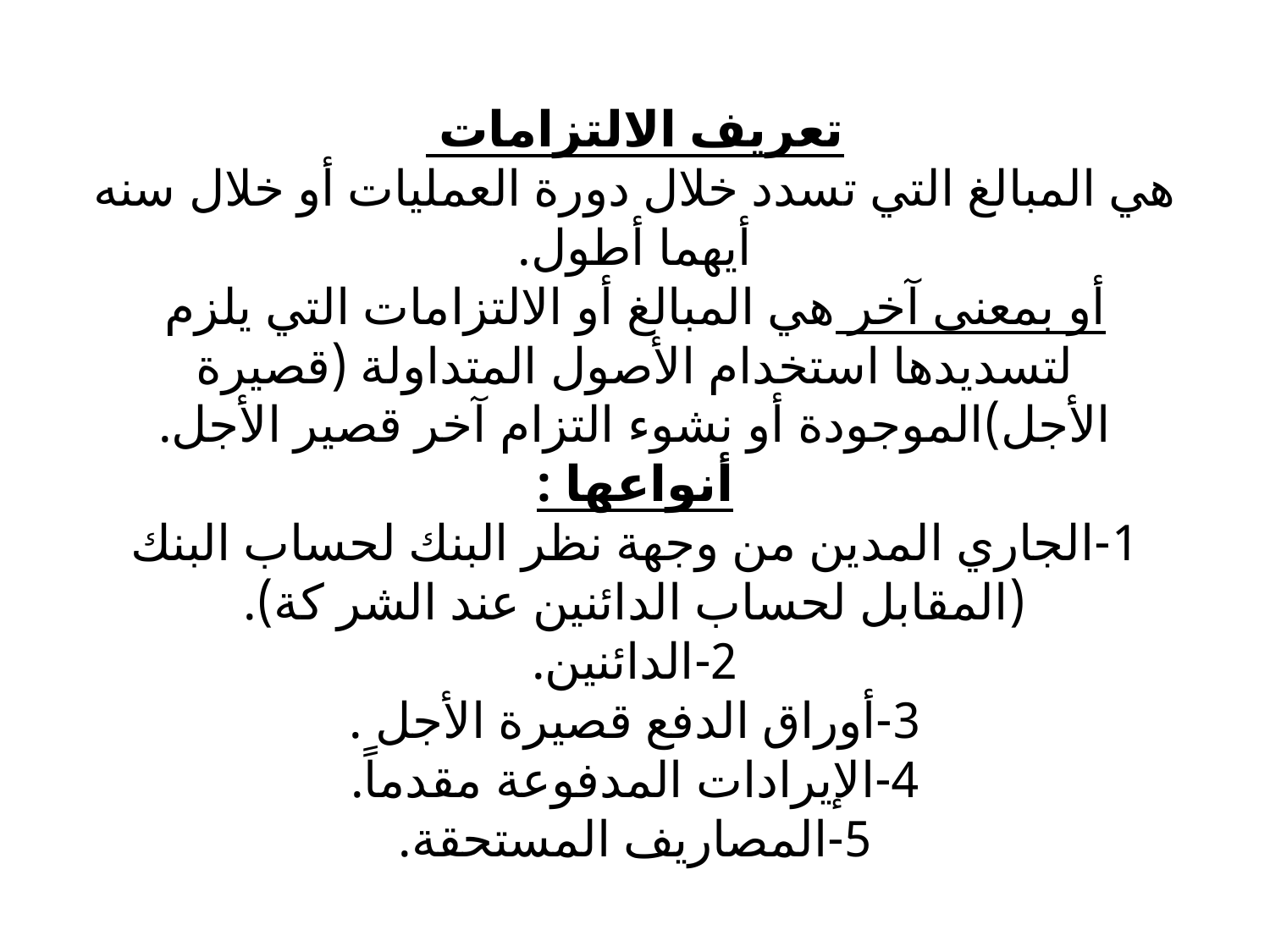

# تعريف الالتزامات هي المبالغ التي تسدد خلال دورة العمليات أو خلال سنه أيهما أطول. أو بمعنى آخر هي المبالغ أو الالتزامات التي يلزم لتسديدها استخدام الأصول المتداولة (قصيرة الأجل)الموجودة أو نشوء التزام آخر قصير الأجل. أنواعها : 1-الجاري المدين من وجهة نظر البنك لحساب البنك (المقابل لحساب الدائنين عند الشر كة). 2-الدائنين. 3-أوراق الدفع قصيرة الأجل . 4-الإيرادات المدفوعة مقدماً. 5-المصاريف المستحقة.